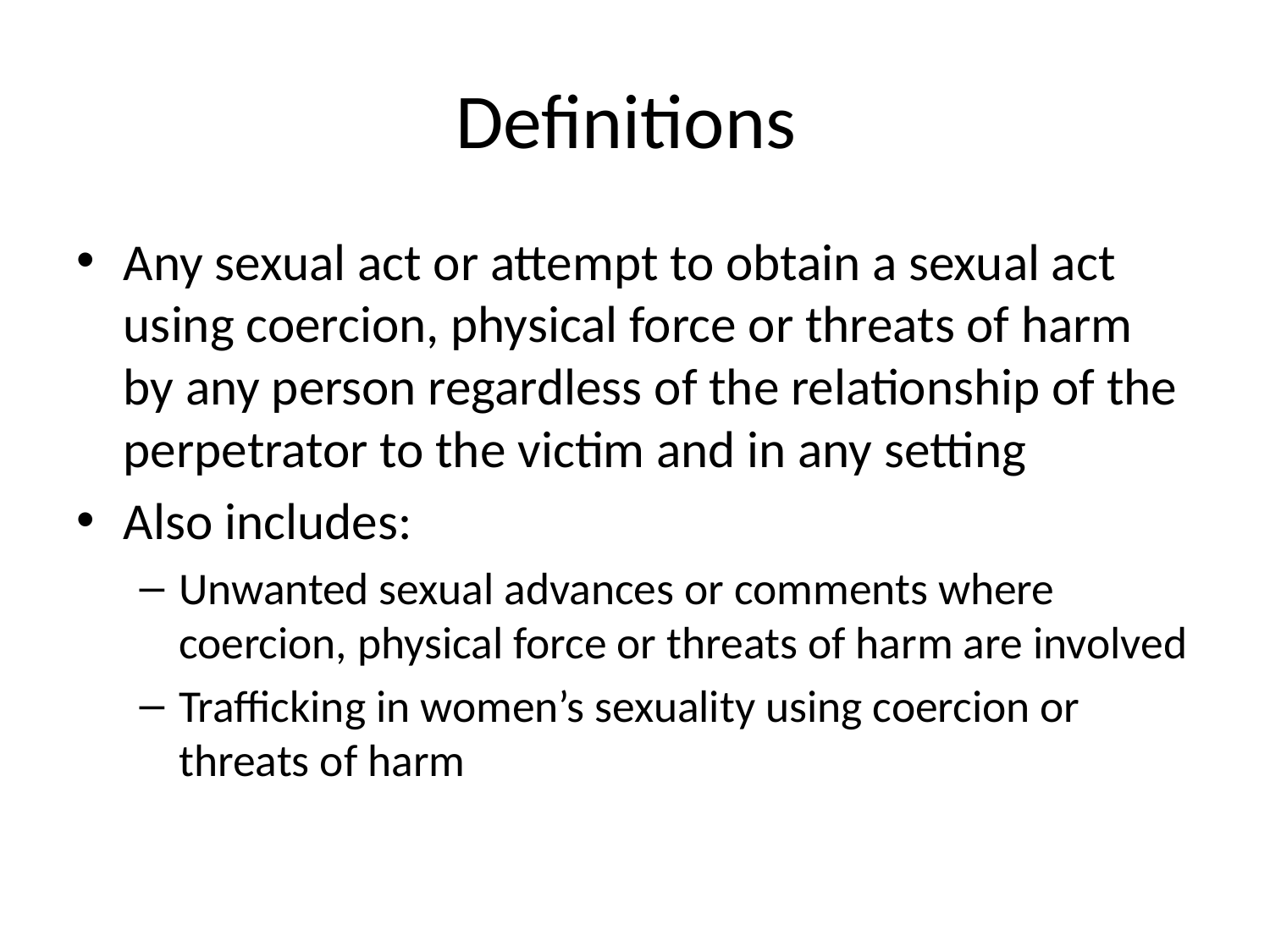

# Definitions
Any sexual act or attempt to obtain a sexual act using coercion, physical force or threats of harm by any person regardless of the relationship of the perpetrator to the victim and in any setting
Also includes:
Unwanted sexual advances or comments where coercion, physical force or threats of harm are involved
Trafficking in women’s sexuality using coercion or threats of harm